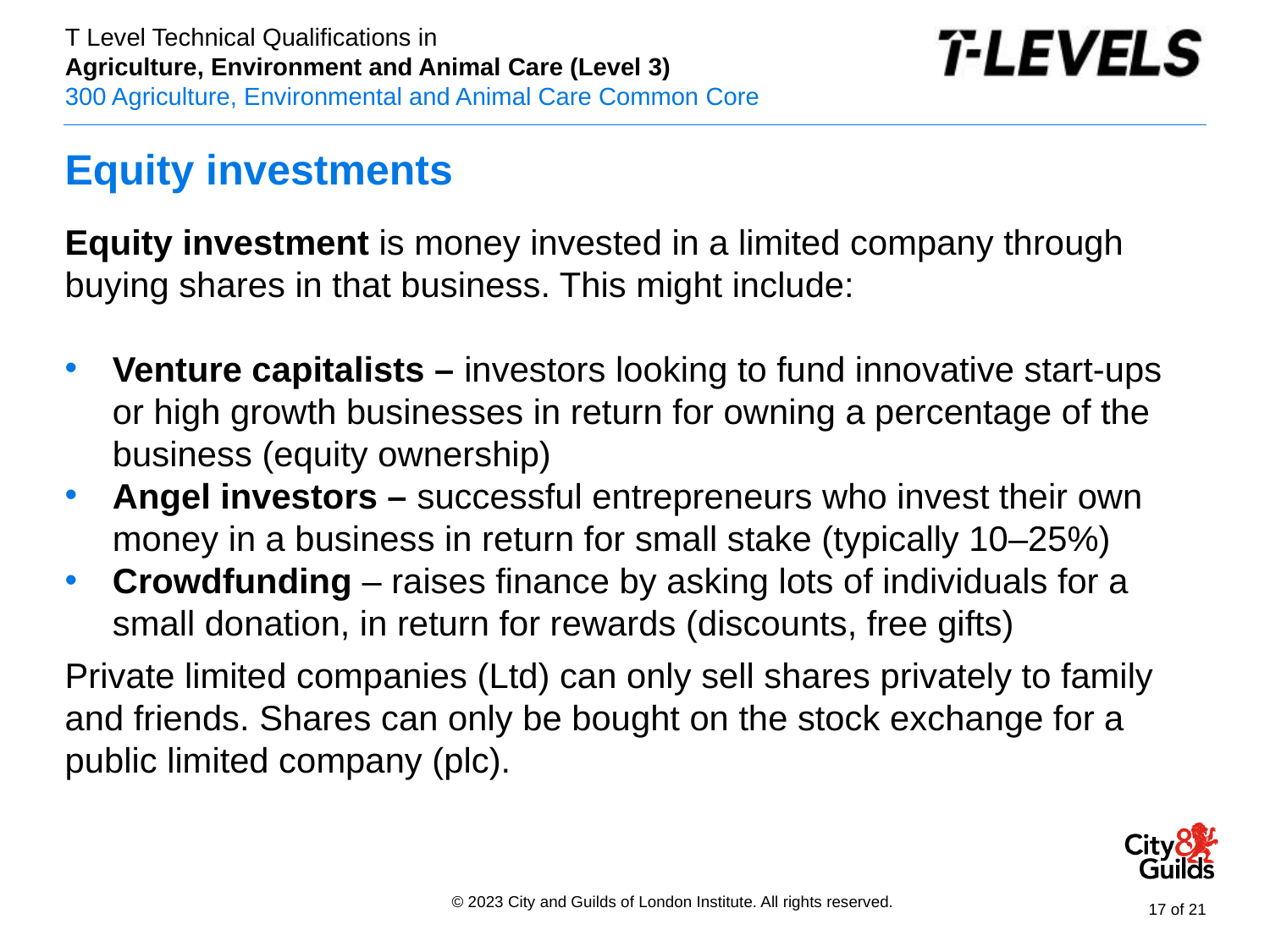

# Equity investments
Equity investment is money invested in a limited company through buying shares in that business. This might include:

Venture capitalists – investors looking to fund innovative start-ups or high growth businesses in return for owning a percentage of the business (equity ownership)
Angel investors – successful entrepreneurs who invest their own money in a business in return for small stake (typically 10–25%)
Crowdfunding – raises finance by asking lots of individuals for a small donation, in return for rewards (discounts, free gifts)
Private limited companies (Ltd) can only sell shares privately to family and friends. Shares can only be bought on the stock exchange for a public limited company (plc).